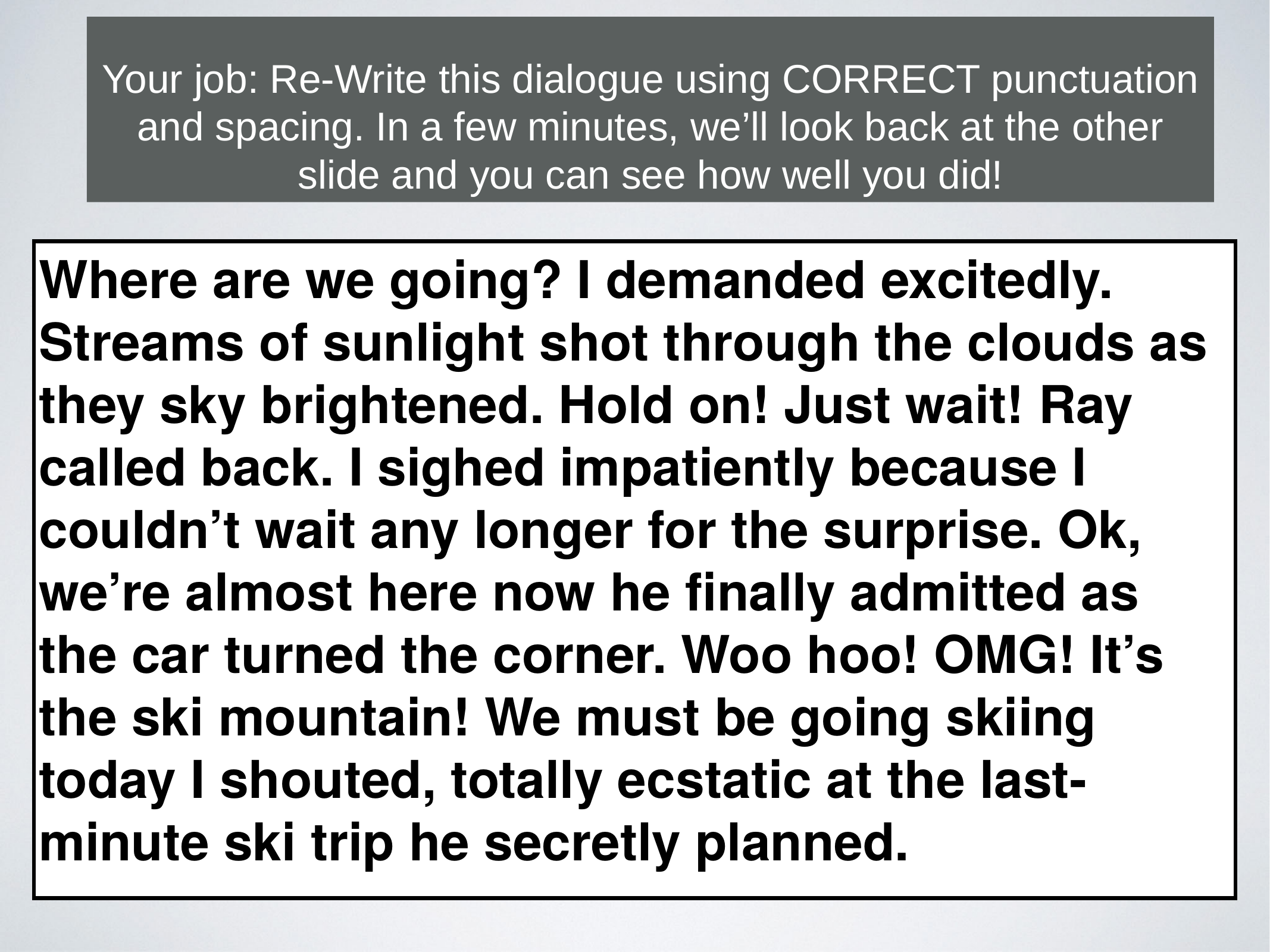

Your job: Re-Write this dialogue using CORRECT punctuation and spacing. In a few minutes, we’ll look back at the other slide and you can see how well you did!
Where are we going? I demanded excitedly. Streams of sunlight shot through the clouds as they sky brightened. Hold on! Just wait! Ray called back. I sighed impatiently because I couldn’t wait any longer for the surprise. Ok, we’re almost here now he finally admitted as the car turned the corner. Woo hoo! OMG! It’s the ski mountain! We must be going skiing today I shouted, totally ecstatic at the last-minute ski trip he secretly planned.